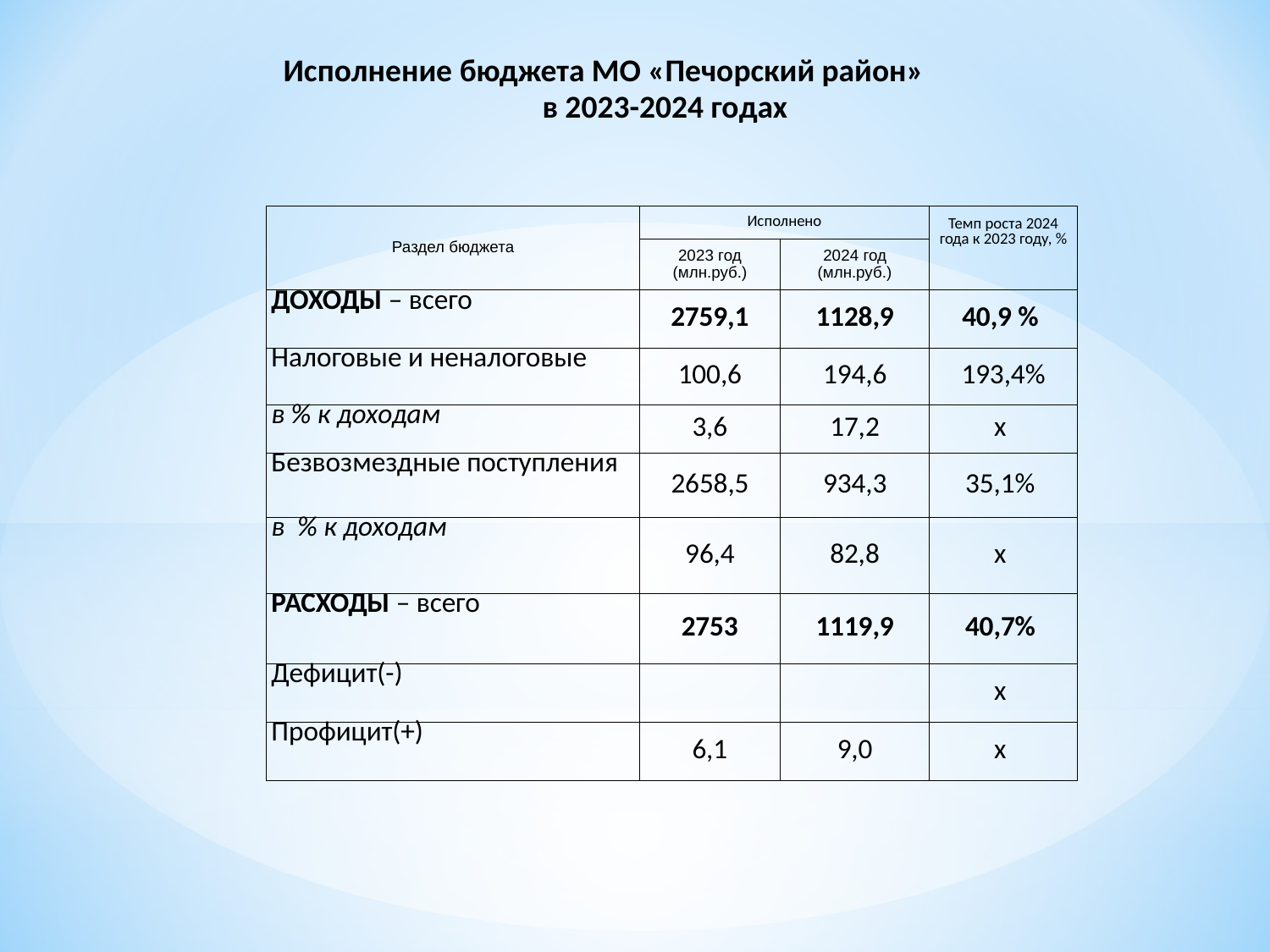

Исполнение бюджета МО «Печорский район»                   в 2023-2024 годах
| Раздел бюджета | Исполнено |  | Темп роста 2024 года к 2023 году, % |
| --- | --- | --- | --- |
|  | 2023 год (млн.руб.) | 2024 год (млн.руб.) |  |
| ДОХОДЫ – всего | 2759,1 | 1128,9 | 40,9 % |
| Налоговые и неналоговые | 100,6 | 194,6 | 193,4% |
| в % к доходам | 3,6 | 17,2 | х |
| Безвозмездные поступления | 2658,5 | 934,3 | 35,1% |
| в % к доходам | 96,4 | 82,8 | х |
| РАСХОДЫ – всего | 2753 | 1119,9 | 40,7% |
| Дефицит(-) |  |  | х |
| Профицит(+) | 6,1 | 9,0 | х |